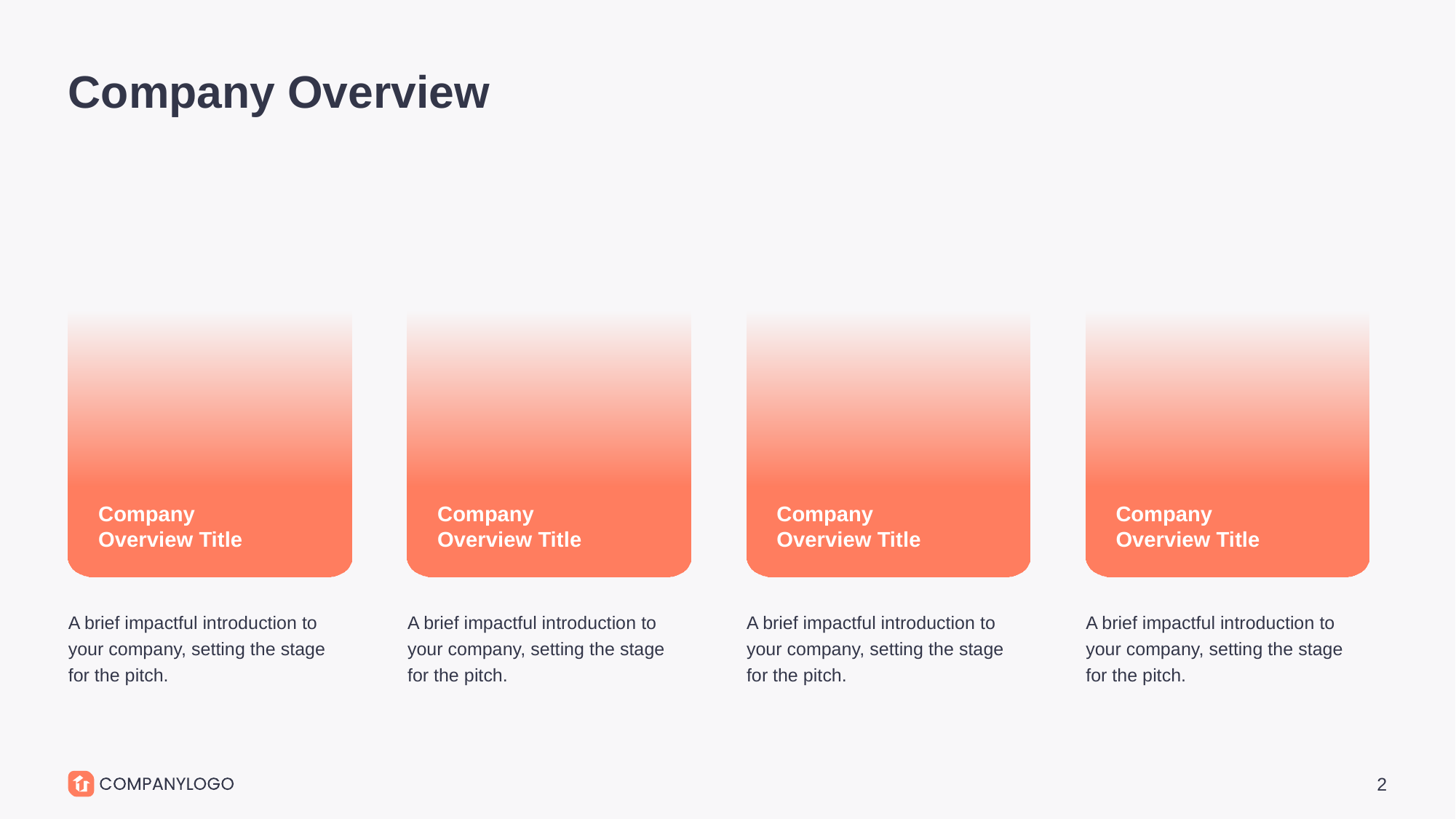

# Company Overview

Company
Overview Title
Company
Overview Title
Company
Overview Title
Company
Overview Title
A brief impactful introduction to your company, setting the stage for the pitch.
A brief impactful introduction to your company, setting the stage for the pitch.
A brief impactful introduction to your company, setting the stage for the pitch.
A brief impactful introduction to your company, setting the stage for the pitch.